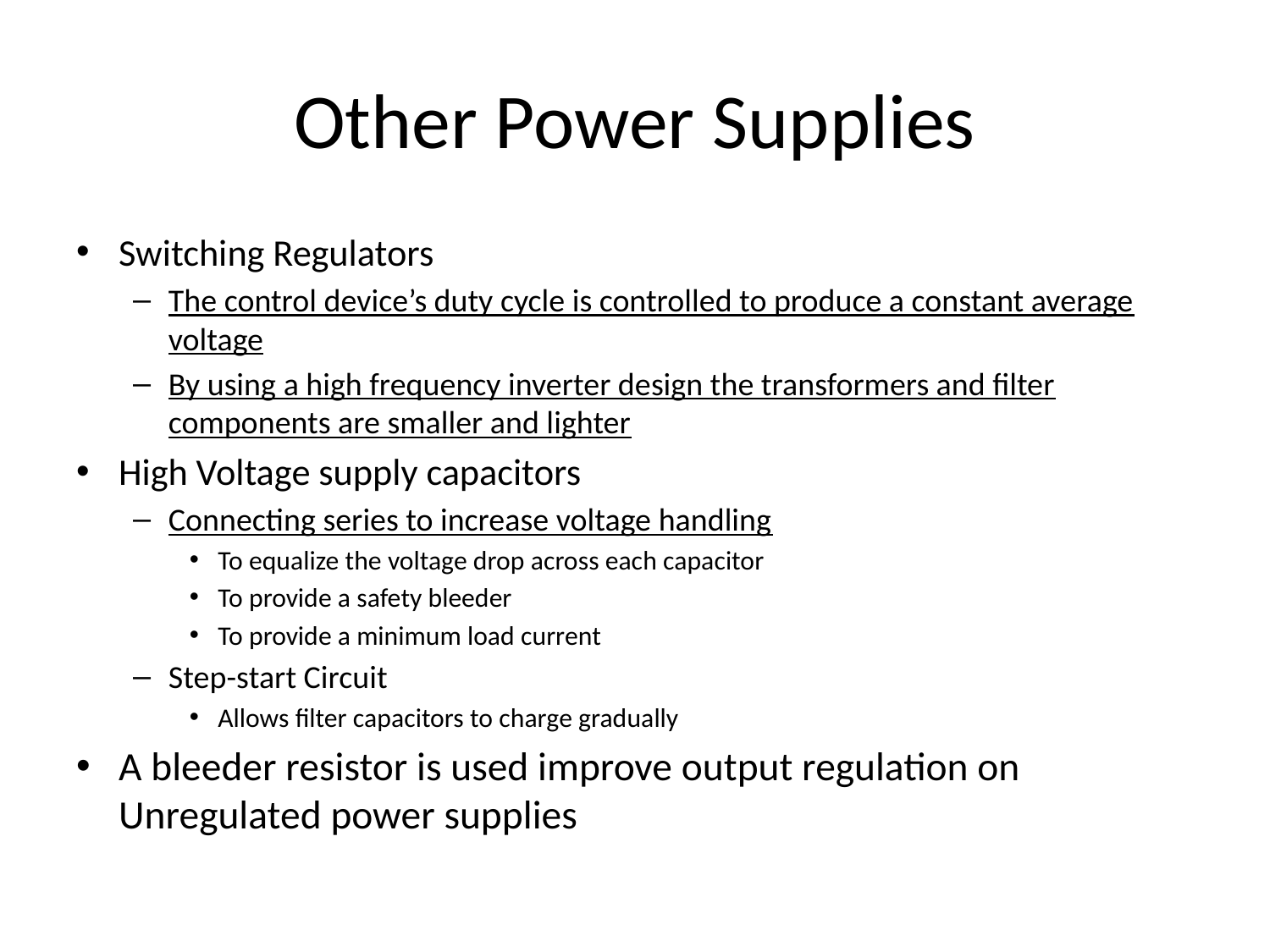

# Other Power Supplies
Switching Regulators
The control device’s duty cycle is controlled to produce a constant average voltage
By using a high frequency inverter design the transformers and filter components are smaller and lighter
High Voltage supply capacitors
Connecting series to increase voltage handling
To equalize the voltage drop across each capacitor
To provide a safety bleeder
To provide a minimum load current
Step-start Circuit
Allows filter capacitors to charge gradually
A bleeder resistor is used improve output regulation on Unregulated power supplies